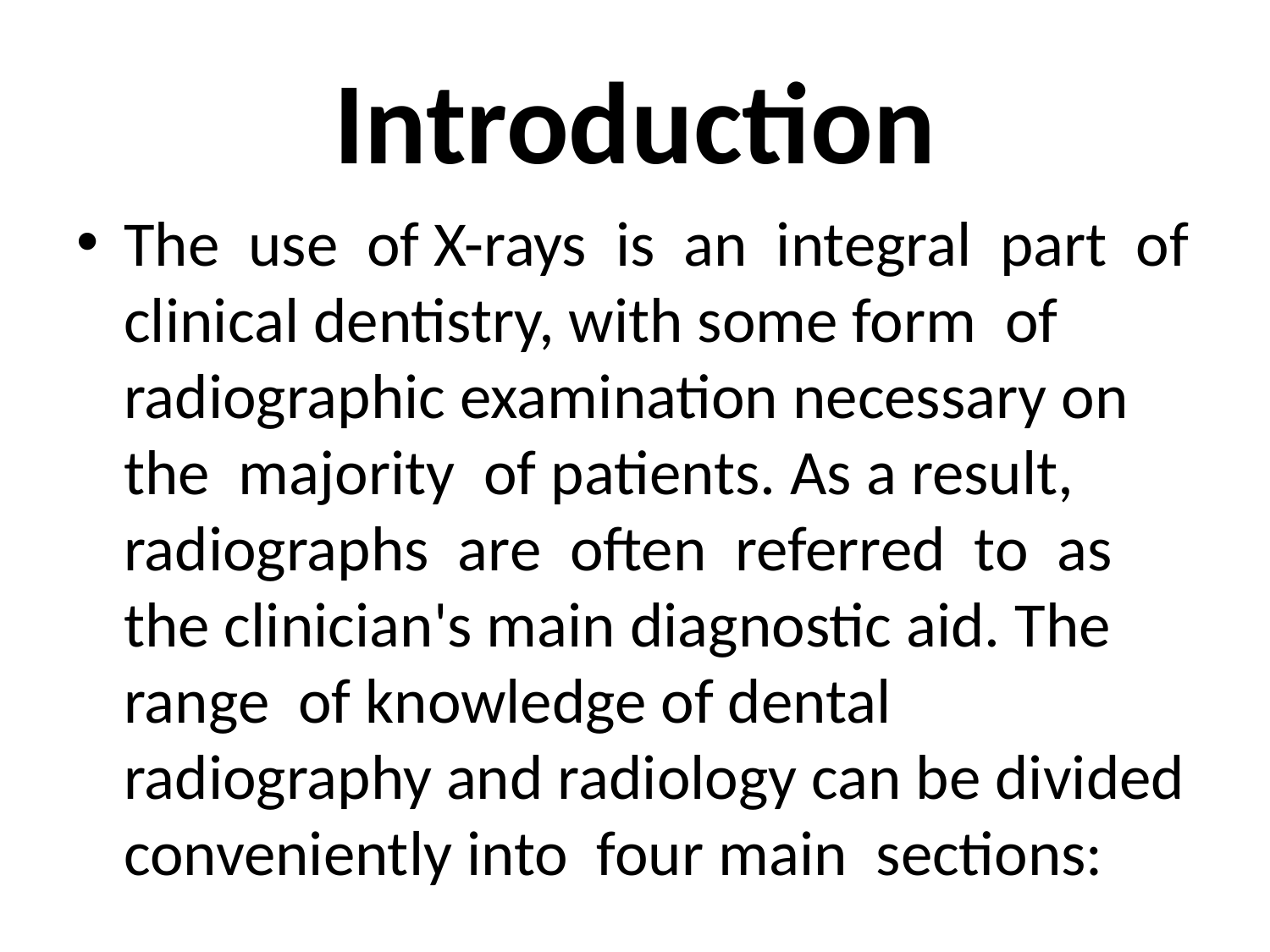

# Introduction
The  use  of X-rays  is  an  integral  part  of clinical dentistry, with some form  of radiographic examination necessary on the  majority  of patients. As a result,  radiographs  are  often  referred  to  as  the clinician's main diagnostic aid. The  range  of knowledge of dental  radiography and radiology can be divided conveniently into  four main  sections: